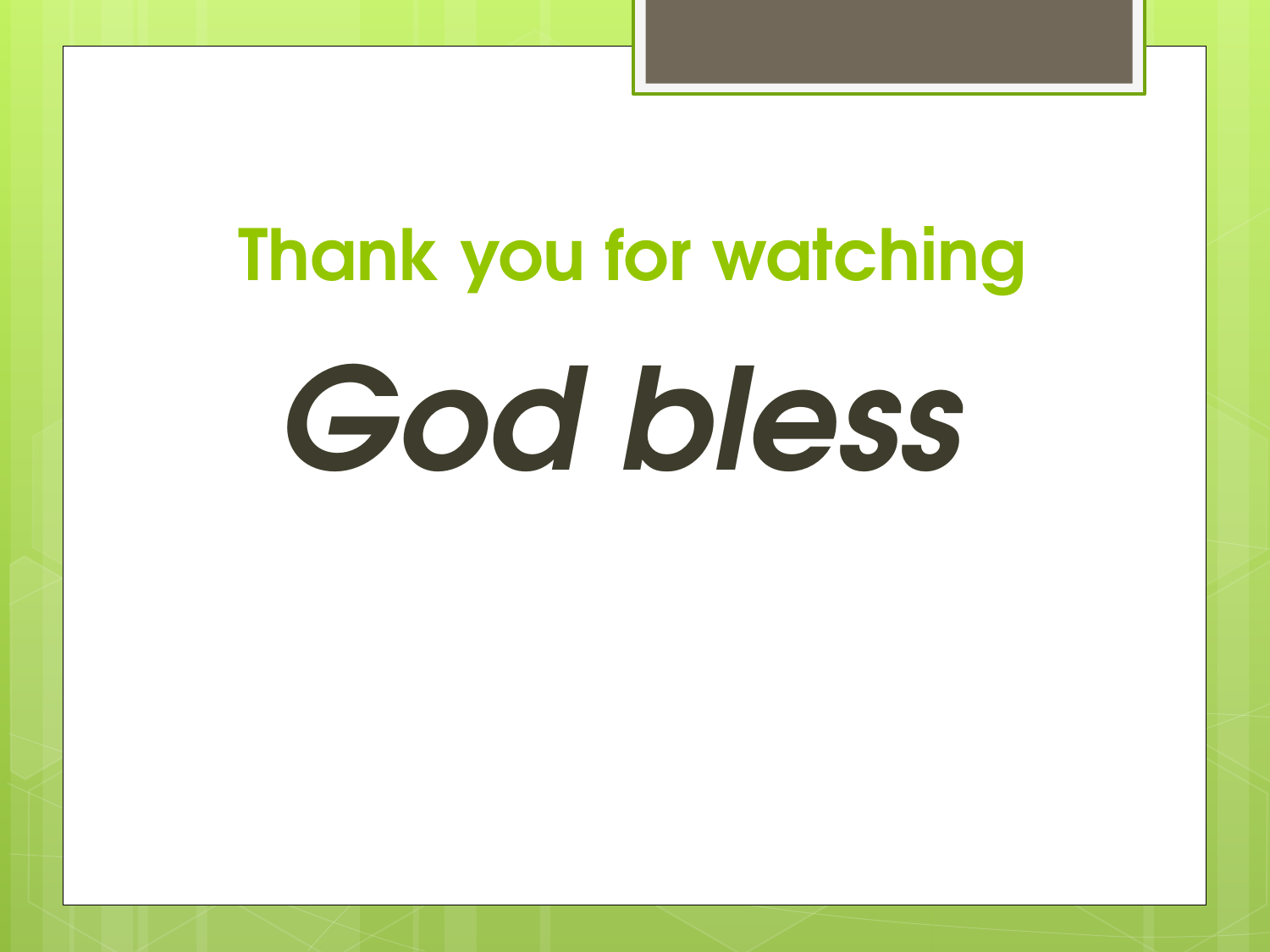

# Thank you for watching
God bless